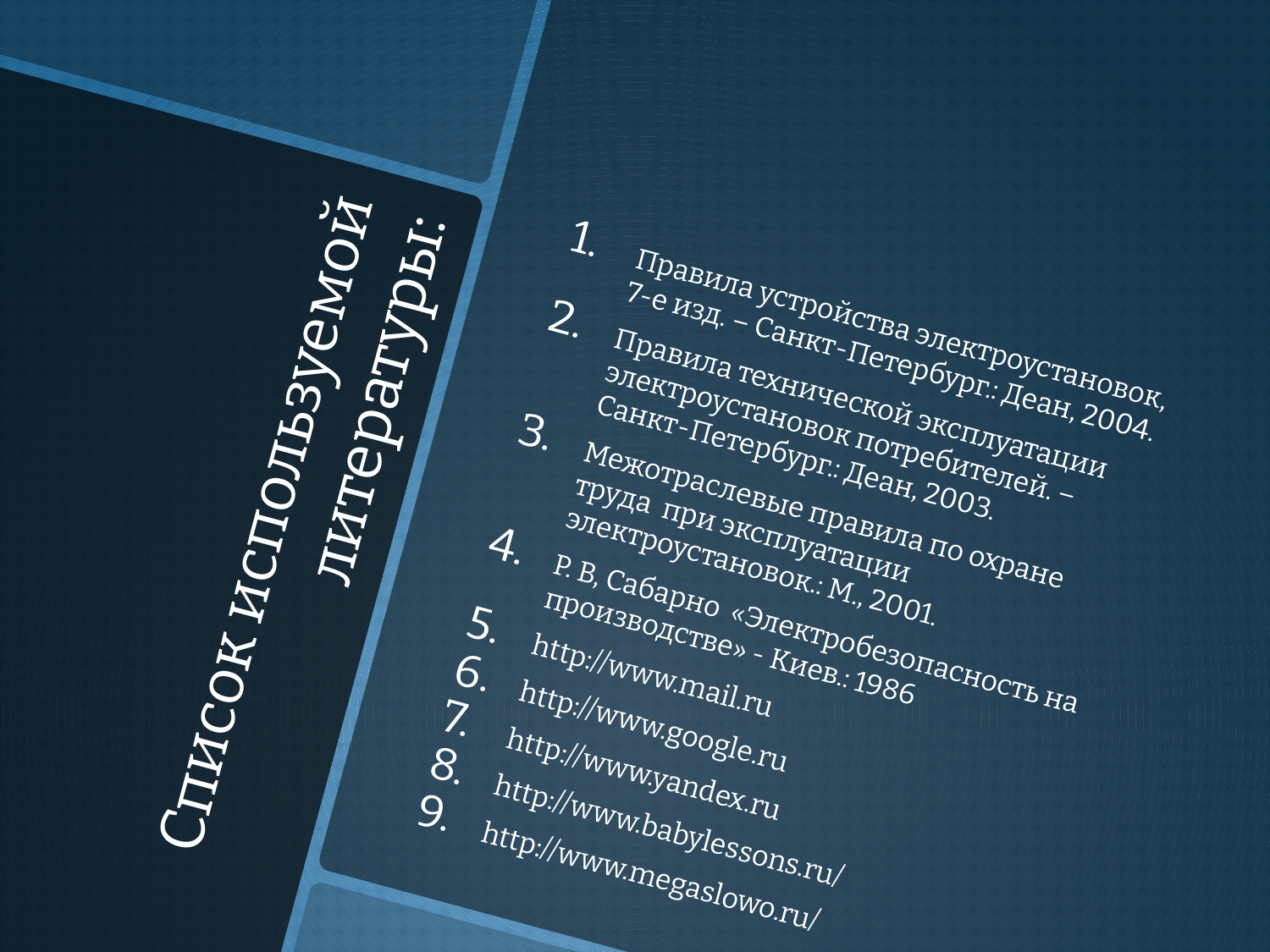

Правила устройства электроустановок, 7-е изд. – Санкт-Петербург.: Деан, 2004.
Правила технической эксплуатации электроустановок потребителей. – Санкт-Петербург.: Деан, 2003.
Межотраслевые правила по охране труда  при эксплуатации электроустановок.: М., 2001.
Р. В, Сабарно  «Электробезопасность на производстве» - Киев.: 1986
http://www.mail.ru
http://www.google.ru
http://www.yandex.ru
http://www.babylessons.ru/
http://www.megaslowo.ru/

# Список используемой литературы: